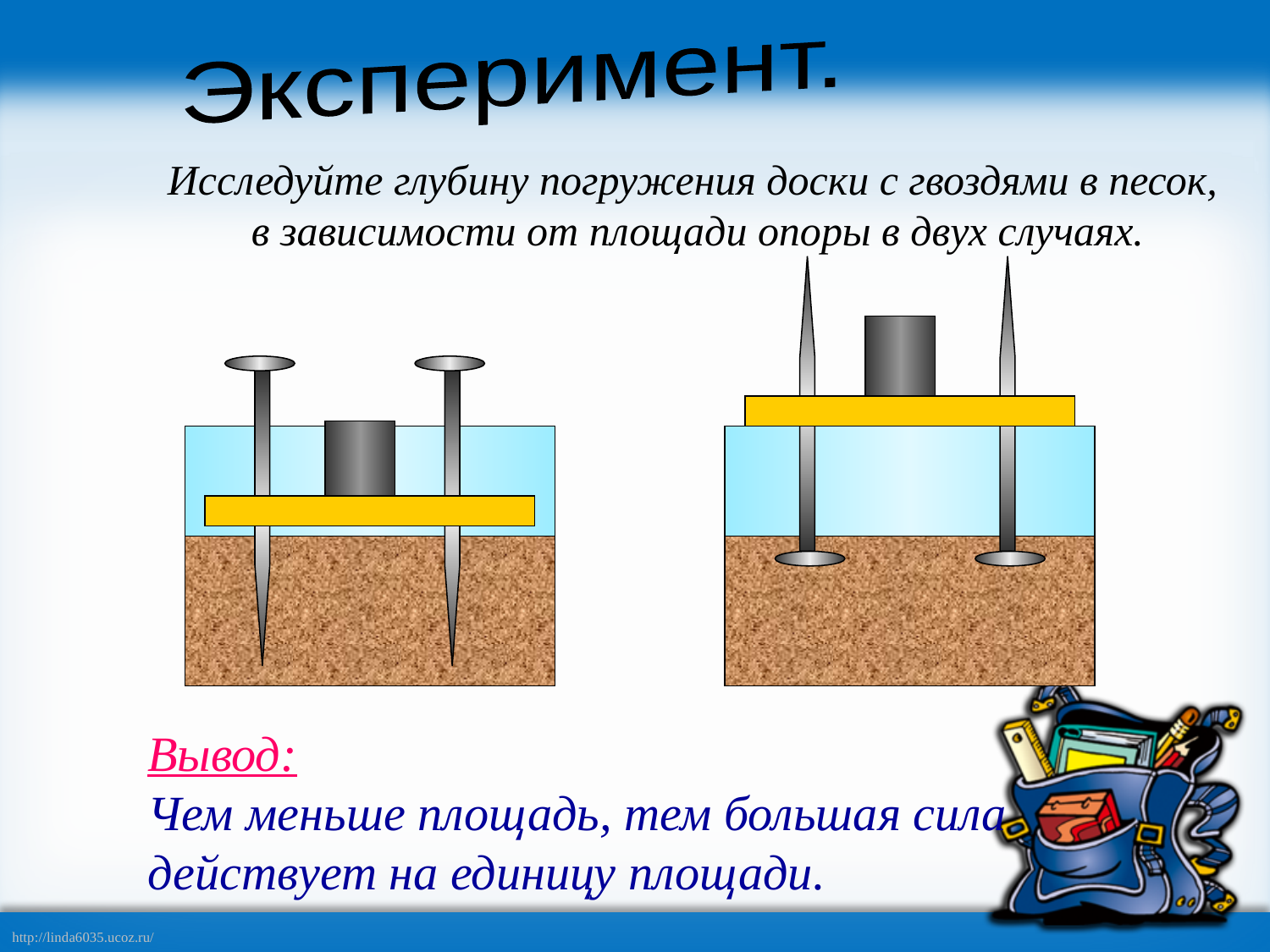

Эксперимент.
Исследуйте глубину погружения доски с гвоздями в песок,  в зависимости от площади опоры в двух случаях.

Вывод:
Чем меньше площадь, тем большая сила действует на единицу площади.